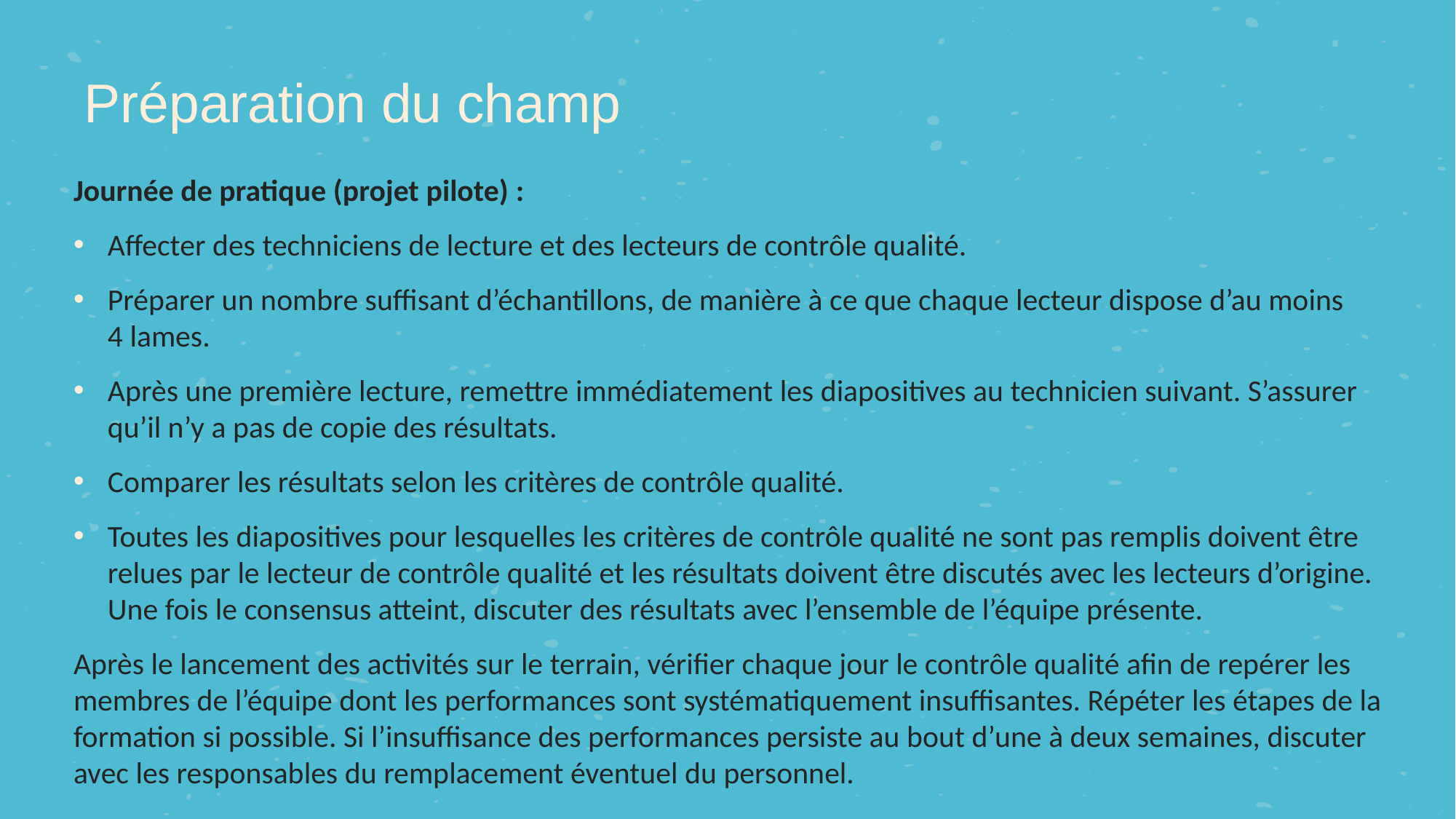

Préparation du champ
Journée de pratique (projet pilote) :
Affecter des techniciens de lecture et des lecteurs de contrôle qualité.
Préparer un nombre suffisant d’échantillons, de manière à ce que chaque lecteur dispose d’au moins 4 lames.
Après une première lecture, remettre immédiatement les diapositives au technicien suivant. S’assurer qu’il n’y a pas de copie des résultats.
Comparer les résultats selon les critères de contrôle qualité.
Toutes les diapositives pour lesquelles les critères de contrôle qualité ne sont pas remplis doivent être relues par le lecteur de contrôle qualité et les résultats doivent être discutés avec les lecteurs d’origine. Une fois le consensus atteint, discuter des résultats avec l’ensemble de l’équipe présente.
Après le lancement des activités sur le terrain, vérifier chaque jour le contrôle qualité afin de repérer les membres de l’équipe dont les performances sont systématiquement insuffisantes. Répéter les étapes de la formation si possible. Si l’insuffisance des performances persiste au bout d’une à deux semaines, discuter avec les responsables du remplacement éventuel du personnel.